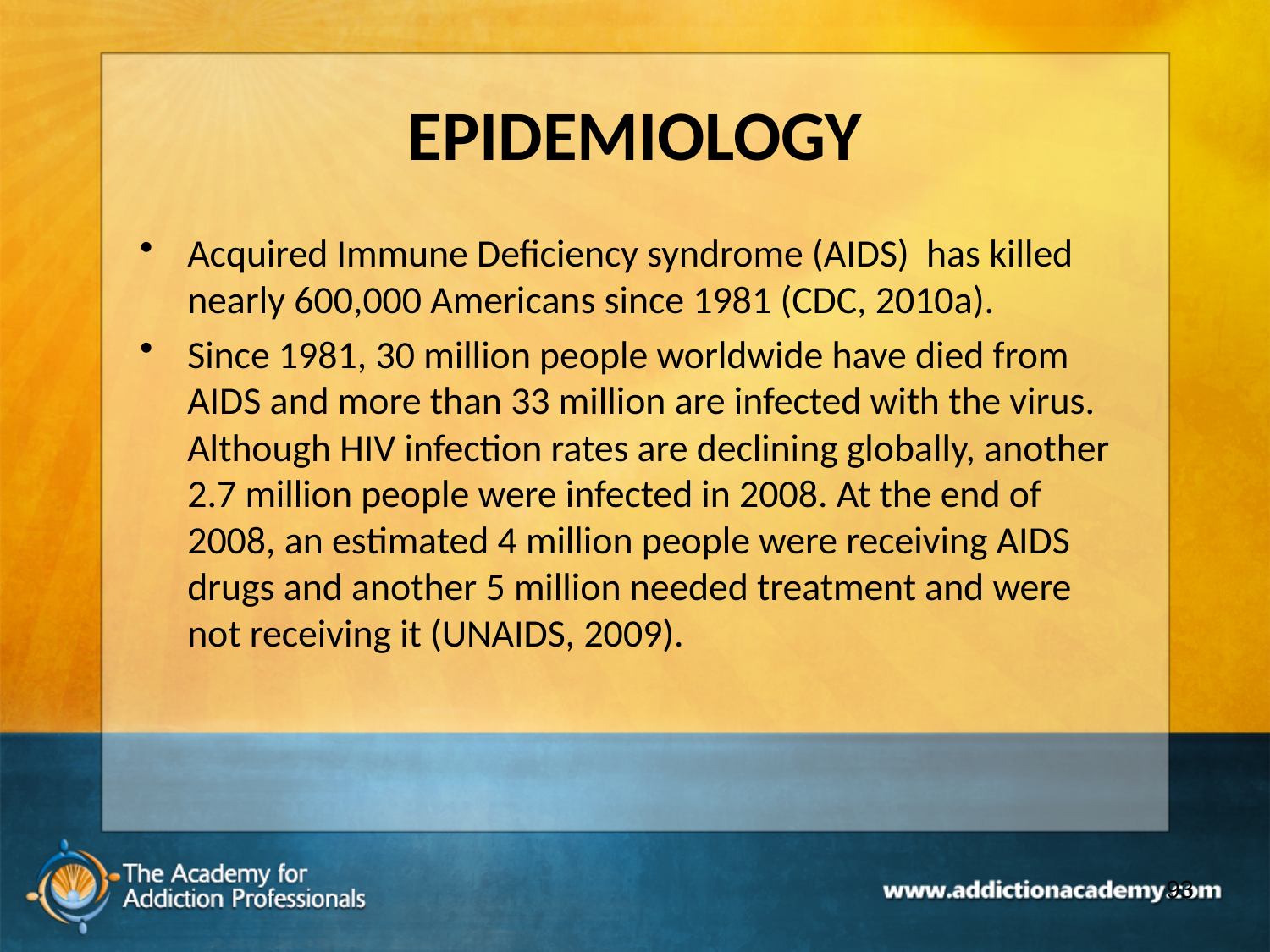

# EPIDEMIOLOGY
Acquired Immune Deficiency syndrome (AIDS)  has killed nearly 600,000 Americans since 1981 (CDC, 2010a).
Since 1981, 30 million people worldwide have died from AIDS and more than 33 million are infected with the virus. Although HIV infection rates are declining globally, another 2.7 million people were infected in 2008. At the end of 2008, an estimated 4 million people were receiving AIDS drugs and another 5 million needed treatment and were not receiving it (UNAIDS, 2009).
93